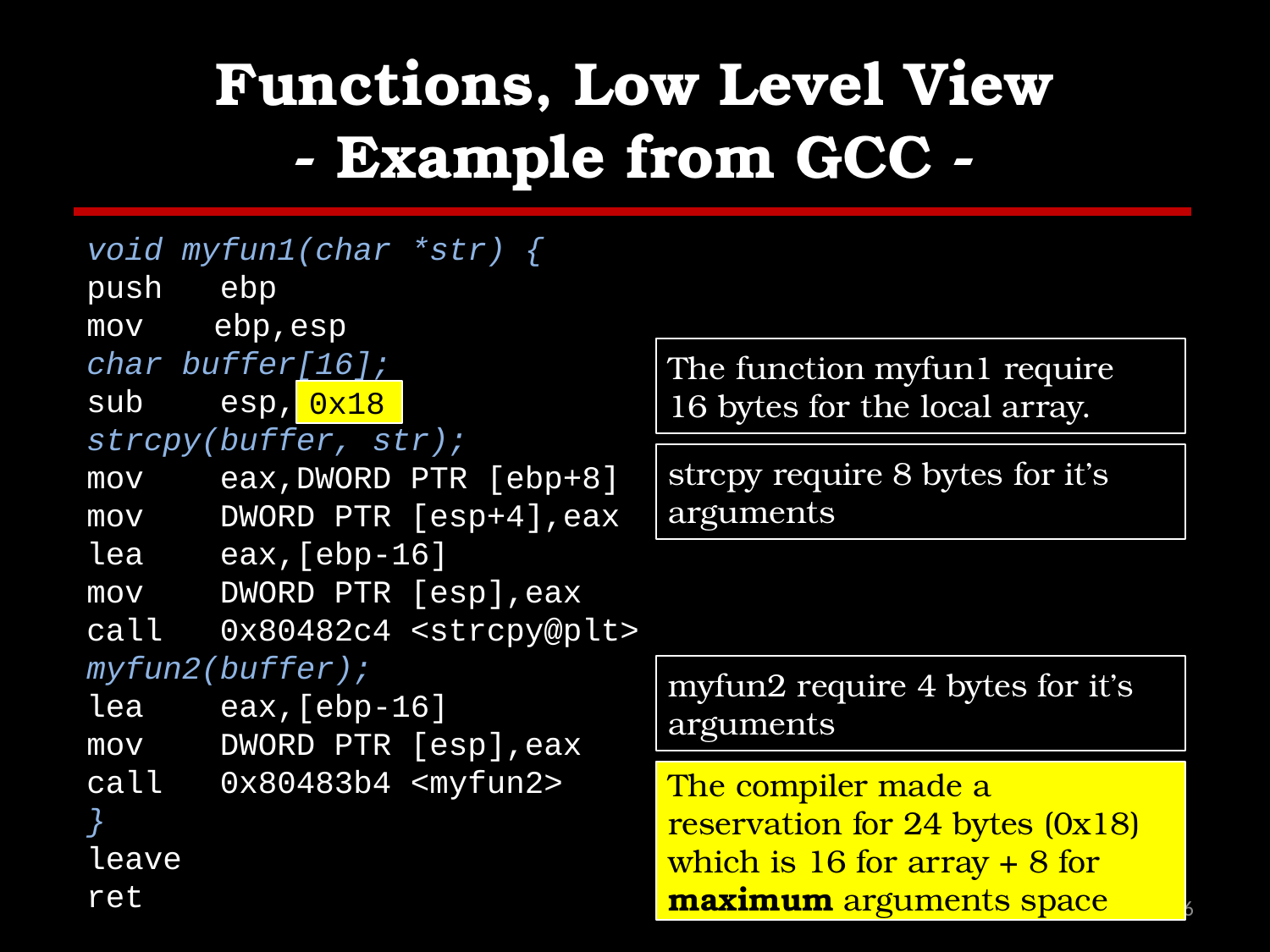

# Functions, Low Level View - Example from GCC -
void myfun1(char *str) {
push   ebp
mov	ebp,esp
char buffer[16];
sub    esp,0x18
strcpy(buffer, str);
mov    eax,DWORD PTR [ebp+8]
mov    DWORD PTR [esp+4],eax
lea    eax,[ebp-16]
mov    DWORD PTR [esp],eax
call   0x80482c4 <strcpy@plt>
myfun2(buffer);
lea    eax,[ebp-16]
mov    DWORD PTR [esp],eax
call   0x80483b4 <myfun2>
}
leave
ret
The function myfun1 require  16 bytes for the local array.
0x18
strcpy require 8 bytes for it’s arguments
myfun2 require 4 bytes for it’s arguments
The compiler made a reservation for 24 bytes (0x18) which is 16 for array + 8 for maximum arguments space
76